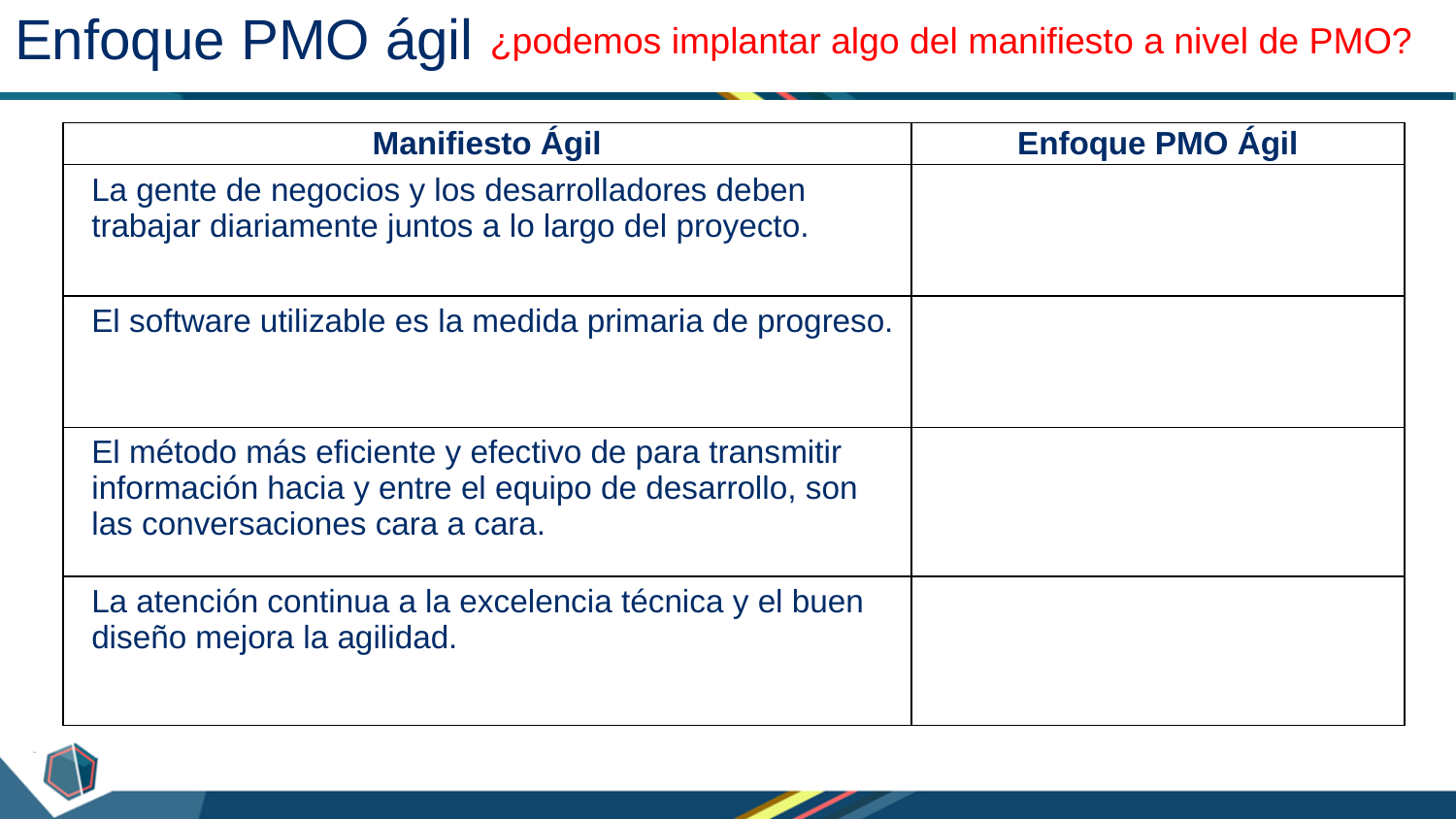

# Enfoque PMO ágil
¿podemos implantar algo del manifiesto a nivel de PMO?
| Manifiesto Ágil | Enfoque PMO Ágil |
| --- | --- |
| La gente de negocios y los desarrolladores deben trabajar diariamente juntos a lo largo del proyecto. |  |
| El software utilizable es la medida primaria de progreso. |  |
| El método más eficiente y efectivo de para transmitir información hacia y entre el equipo de desarrollo, son las conversaciones cara a cara. |  |
| La atención continua a la excelencia técnica y el buen diseño mejora la agilidad. |  |